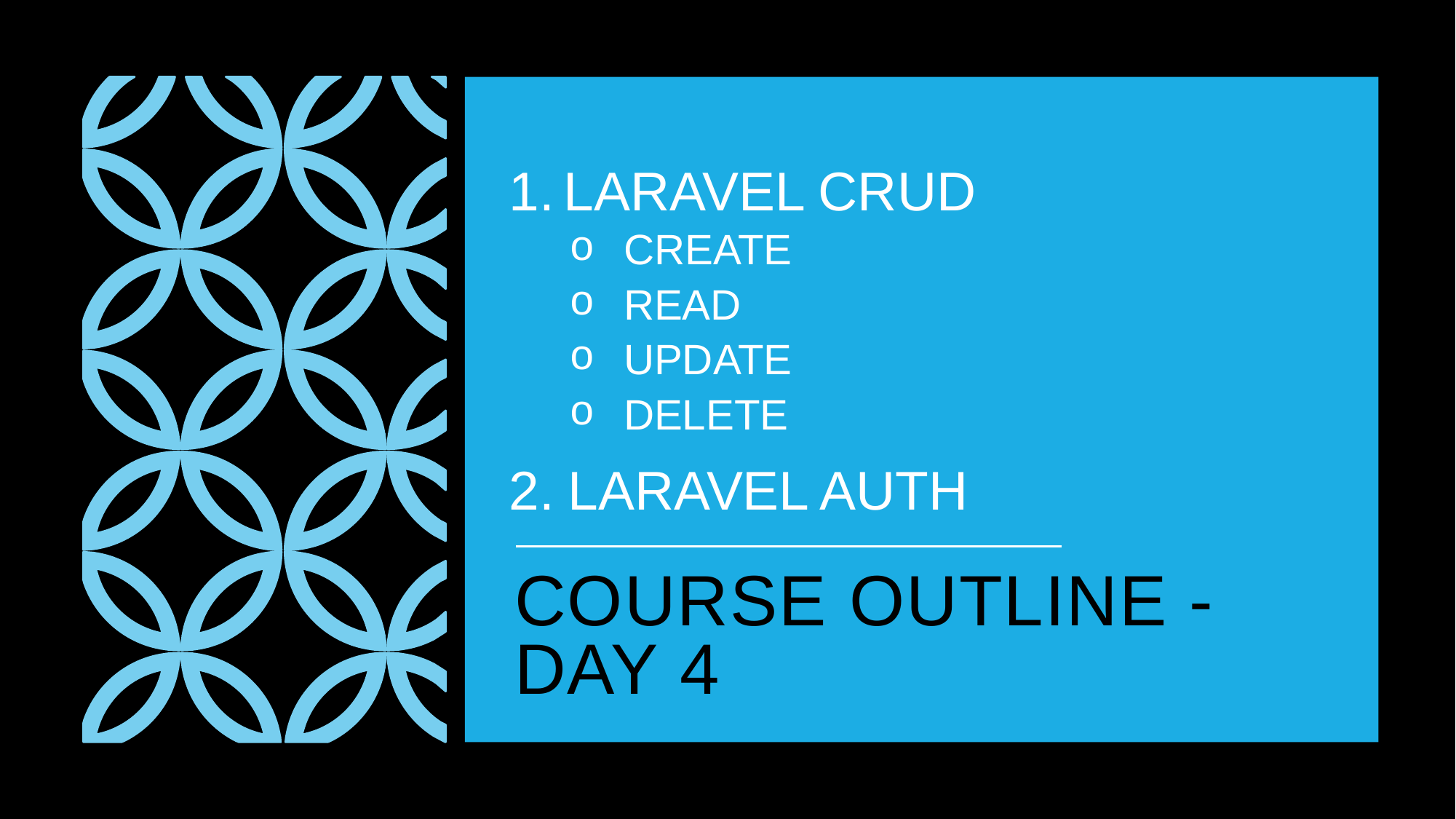

LARAVEL CRUD
CREATE
READ
UPDATE
DELETE
LARAVEL AUTH

# COURSE OUTLINE - DAY 4